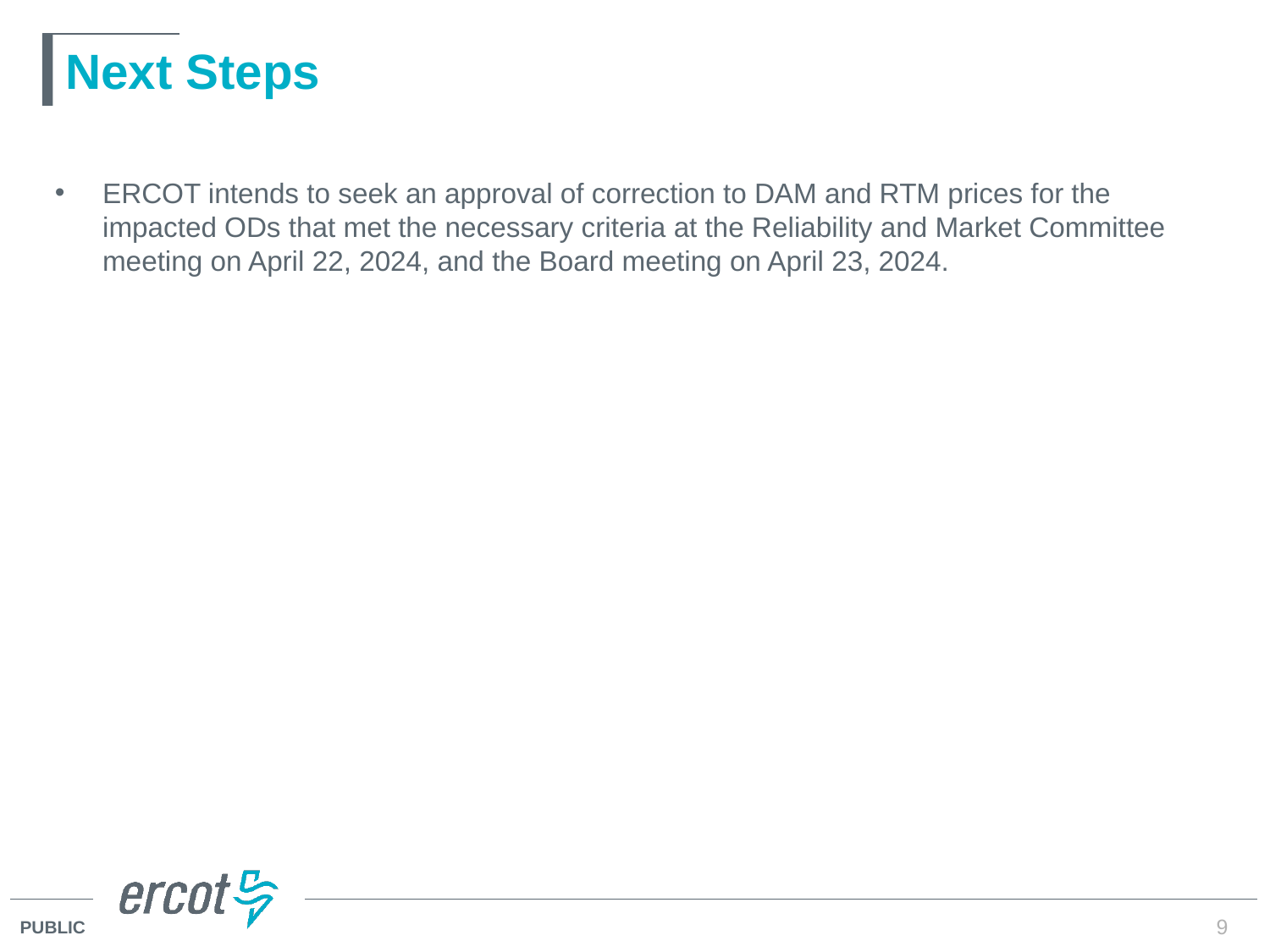

# Next Steps
ERCOT intends to seek an approval of correction to DAM and RTM prices for the impacted ODs that met the necessary criteria at the Reliability and Market Committee meeting on April 22, 2024, and the Board meeting on April 23, 2024.

9